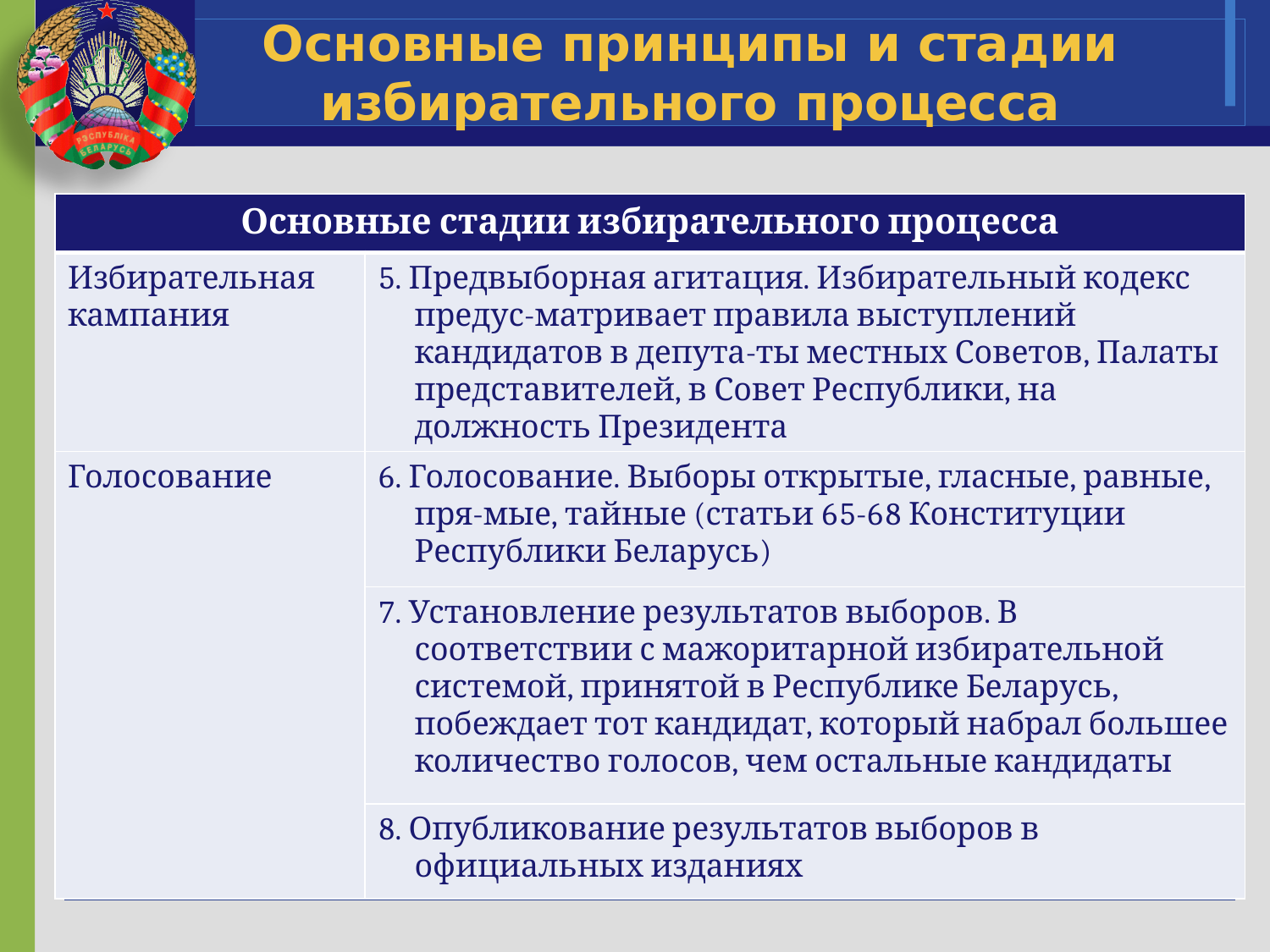

# Основные принципы и стадии избирательного процесса
| Основные стадии избирательного процесса |  |
| --- | --- |
| Избирательная кампания | 5. Предвыборная агитация. Избирательный кодекс предус-матривает правила выступлений кандидатов в депута-ты местных Советов, Палаты представителей, в Совет Республики, на должность Президента |
| Голосование | 6. Голосование. Выборы открытые, гласные, равные, пря-мые, тайные (статьи 65-68 Конституции Республики Беларусь) |
|  | 7. Установление результатов выборов. В соответствии с мажоритарной избирательной системой, принятой в Республике Беларусь, побеждает тот кандидат, который набрал большее количество голосов, чем остальные кандидаты |
|  | 8. Опубликование результатов выборов в официальных изданиях |